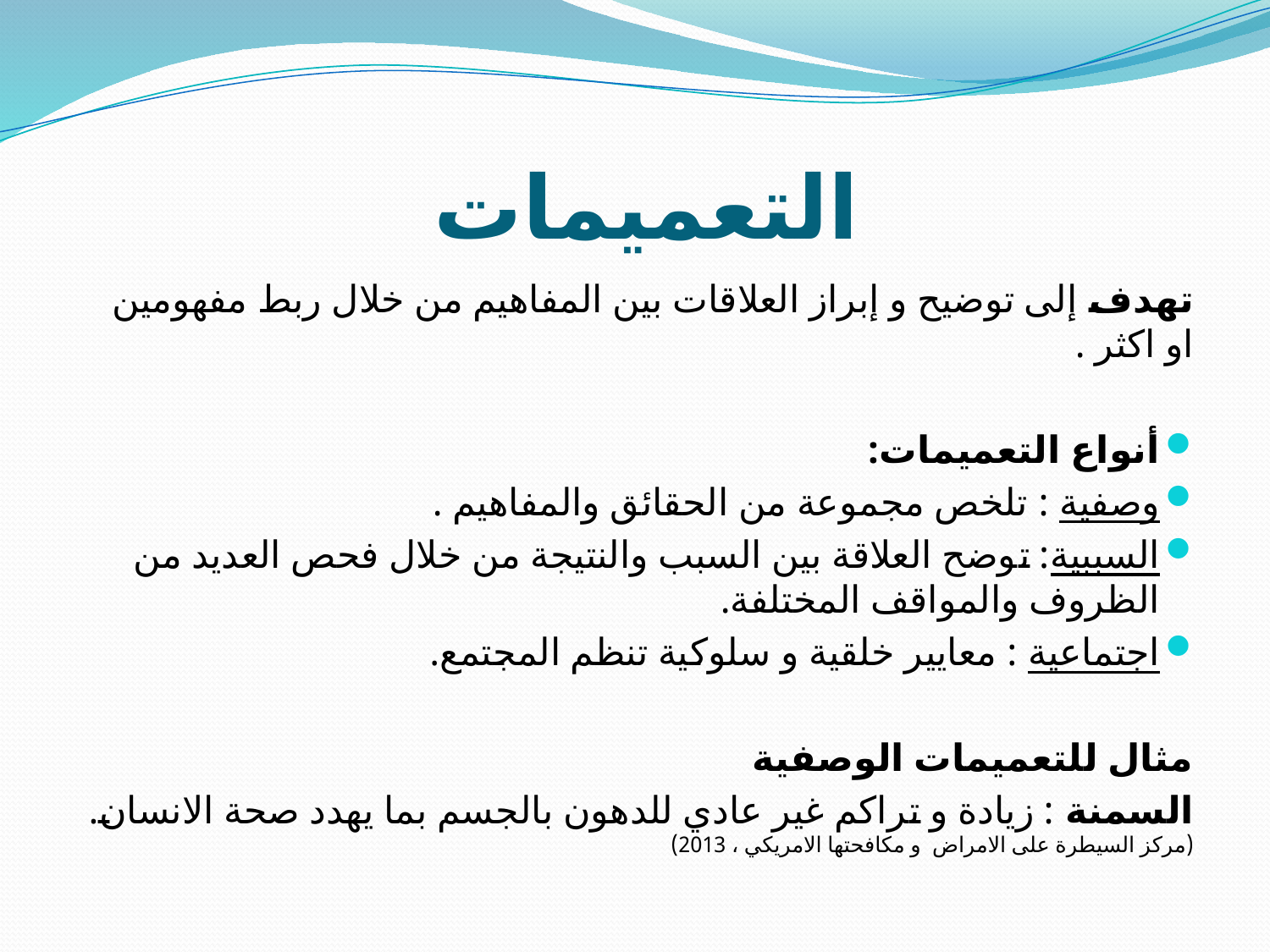

# التعميمات
تهدف إلى توضيح و إبراز العلاقات بين المفاهيم من خلال ربط مفهومين او اكثر .

أنواع التعميمات:
وصفية : تلخص مجموعة من الحقائق والمفاهيم .
السببية: توضح العلاقة بين السبب والنتيجة من خلال فحص العديد من الظروف والمواقف المختلفة.
اجتماعية : معايير خلقية و سلوكية تنظم المجتمع.

مثال للتعميمات الوصفية
السمنة : زيادة و تراكم غير عادي للدهون بالجسم بما يهدد صحة الانسان. (مركز السيطرة على الامراض  و مكافحتها الامريكي ، 2013)